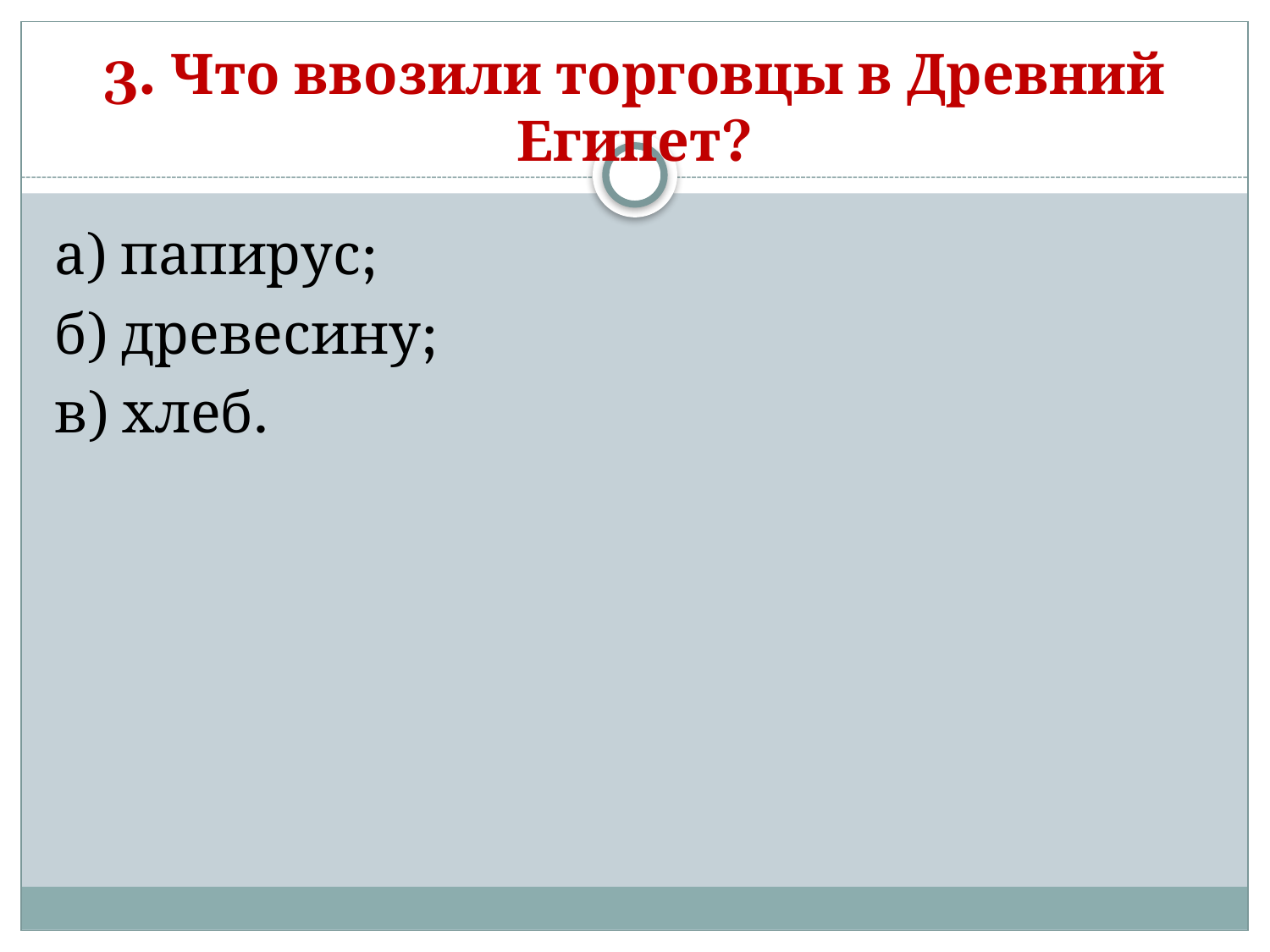

# 3. Что ввозили торговцы в Древний Египет?
а) папирус;
б) древесину;
в) хлеб.